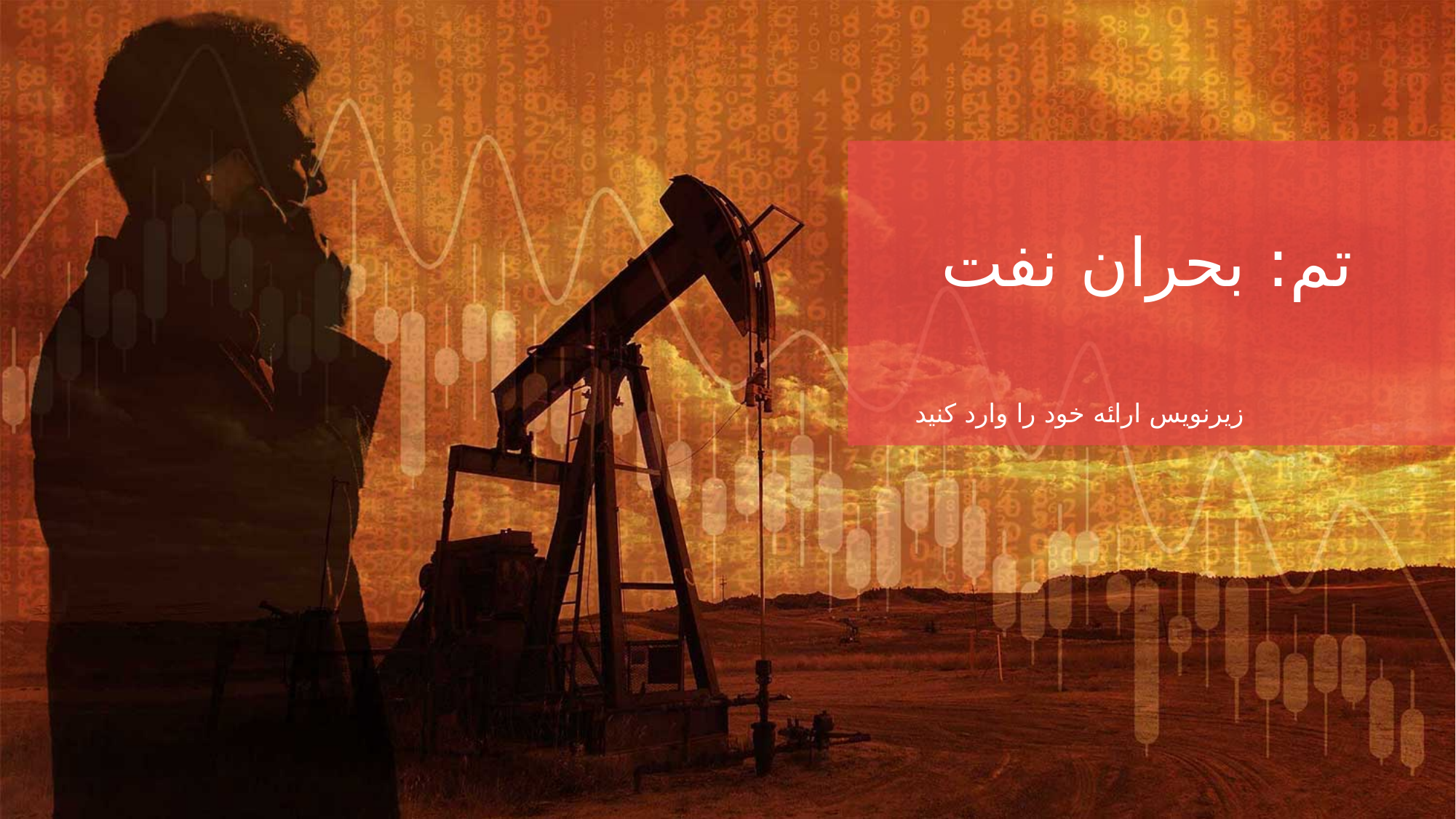

تم: بحران نفت

زیرنویس ارائه خود را وارد کنید